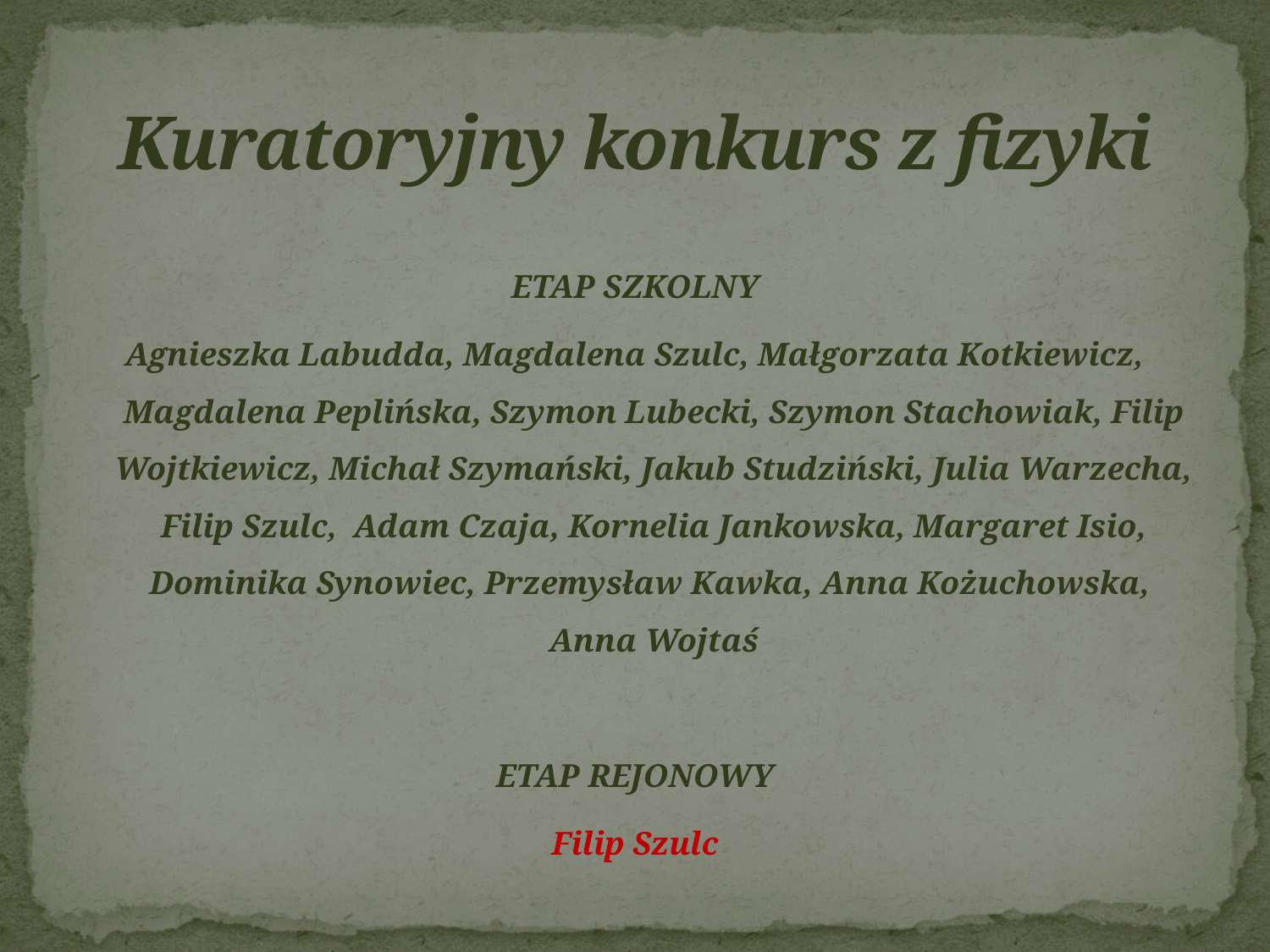

# Kuratoryjny konkurs z fizyki

ETAP SZKOLNY
Agnieszka Labudda, Magdalena Szulc, Małgorzata Kotkiewicz, Magdalena Peplińska, Szymon Lubecki, Szymon Stachowiak, Filip Wojtkiewicz, Michał Szymański, Jakub Studziński, Julia Warzecha, Filip Szulc,  Adam Czaja, Kornelia Jankowska, Margaret Isio, Dominika Synowiec, Przemysław Kawka, Anna Kożuchowska,  Anna Wojtaś

ETAP REJONOWY
Filip Szulc